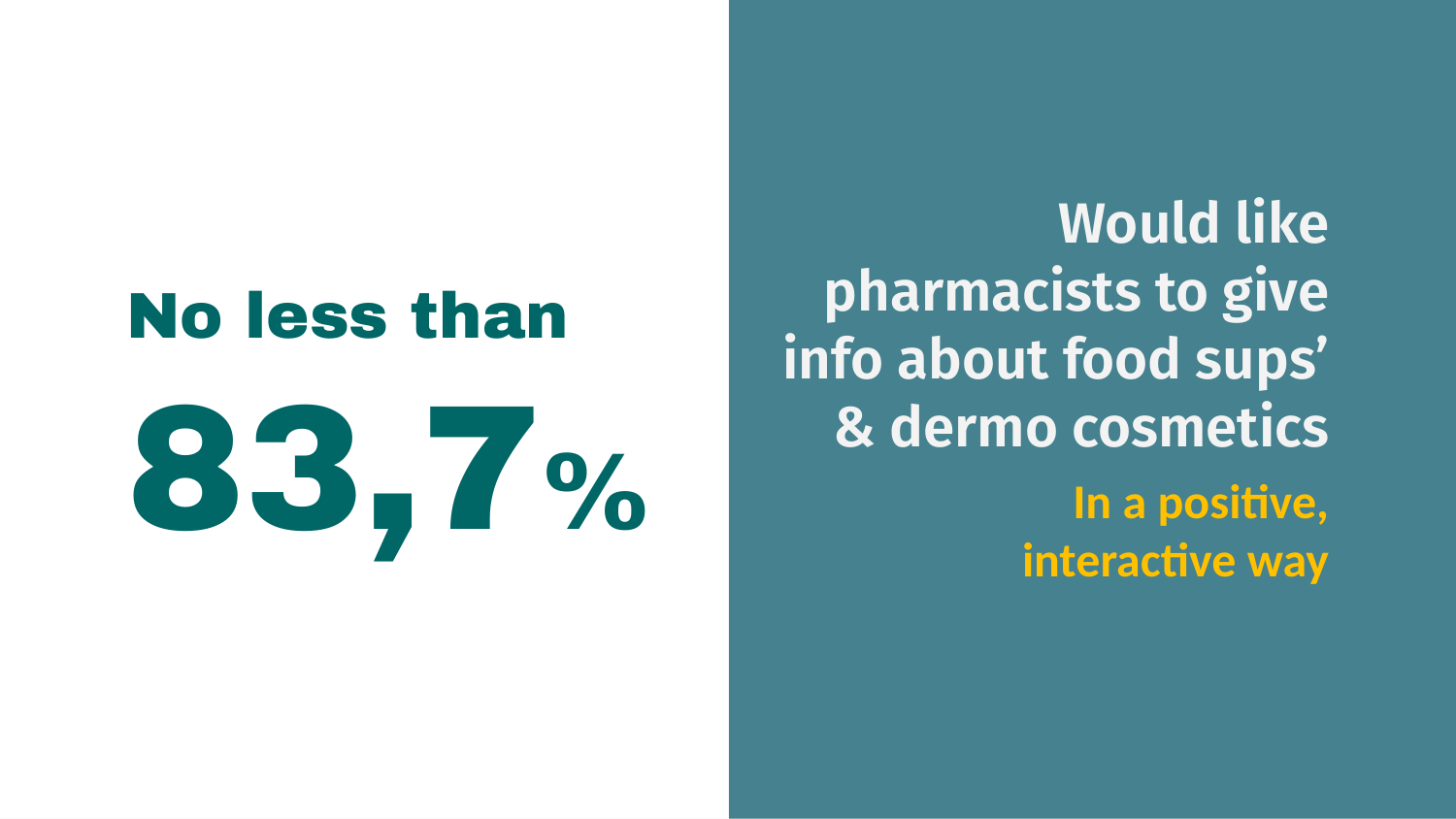

# Would like pharmacists to give info about food sups’ & dermo cosmetics
No less than
83,7%
In a positive, interactive way